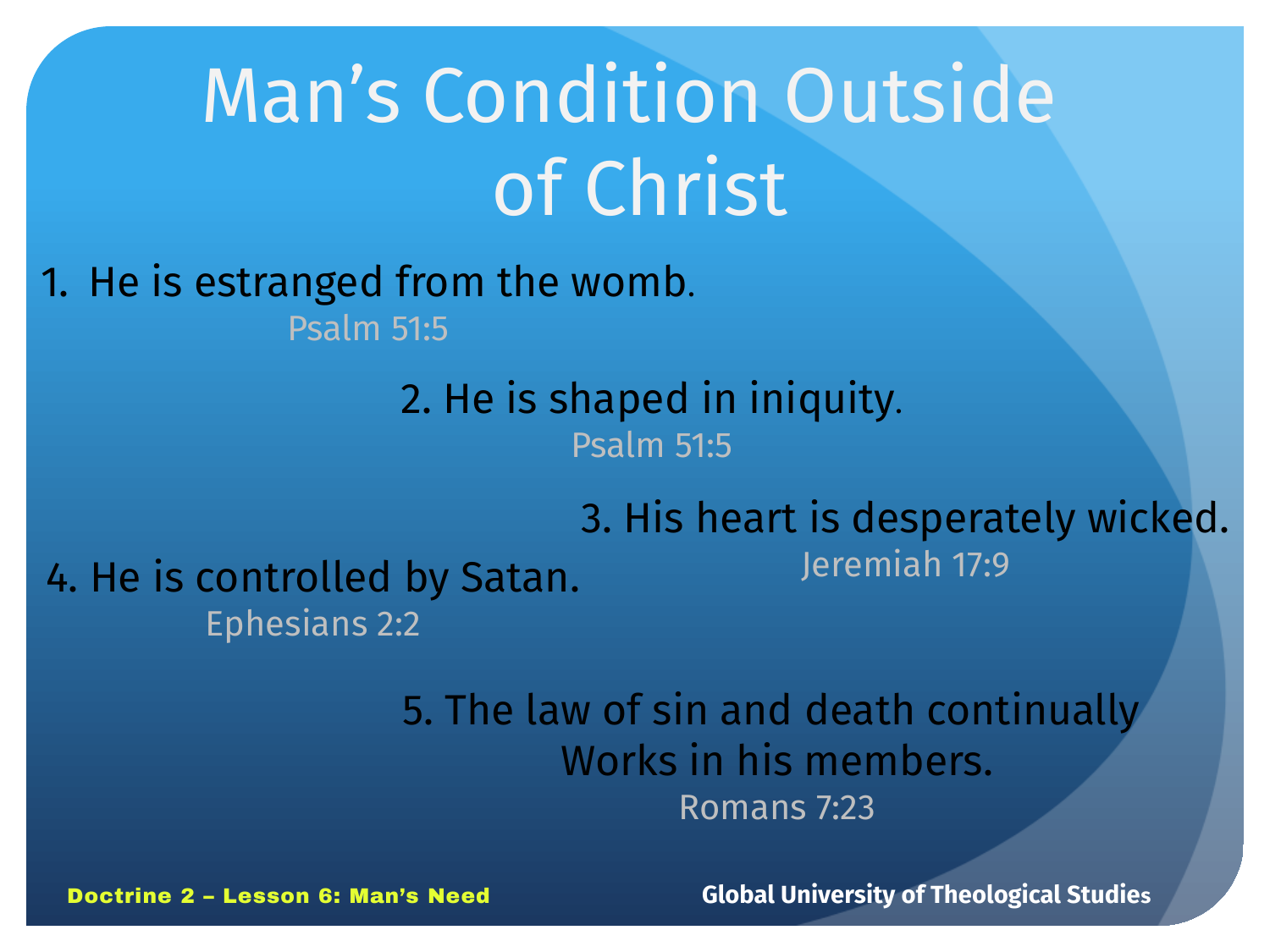

Man’s Condition Outside
of Christ
He is estranged from the womb.
Psalm 51:5
2. He is shaped in iniquity.
Psalm 51:5
3. His heart is desperately wicked.
Jeremiah 17:9
4. He is controlled by Satan.
Ephesians 2:2
5. The law of sin and death continually
Works in his members.
Romans 7:23
Doctrine 2 – Lesson 6: Man’s Need		Global University of Theological Studies